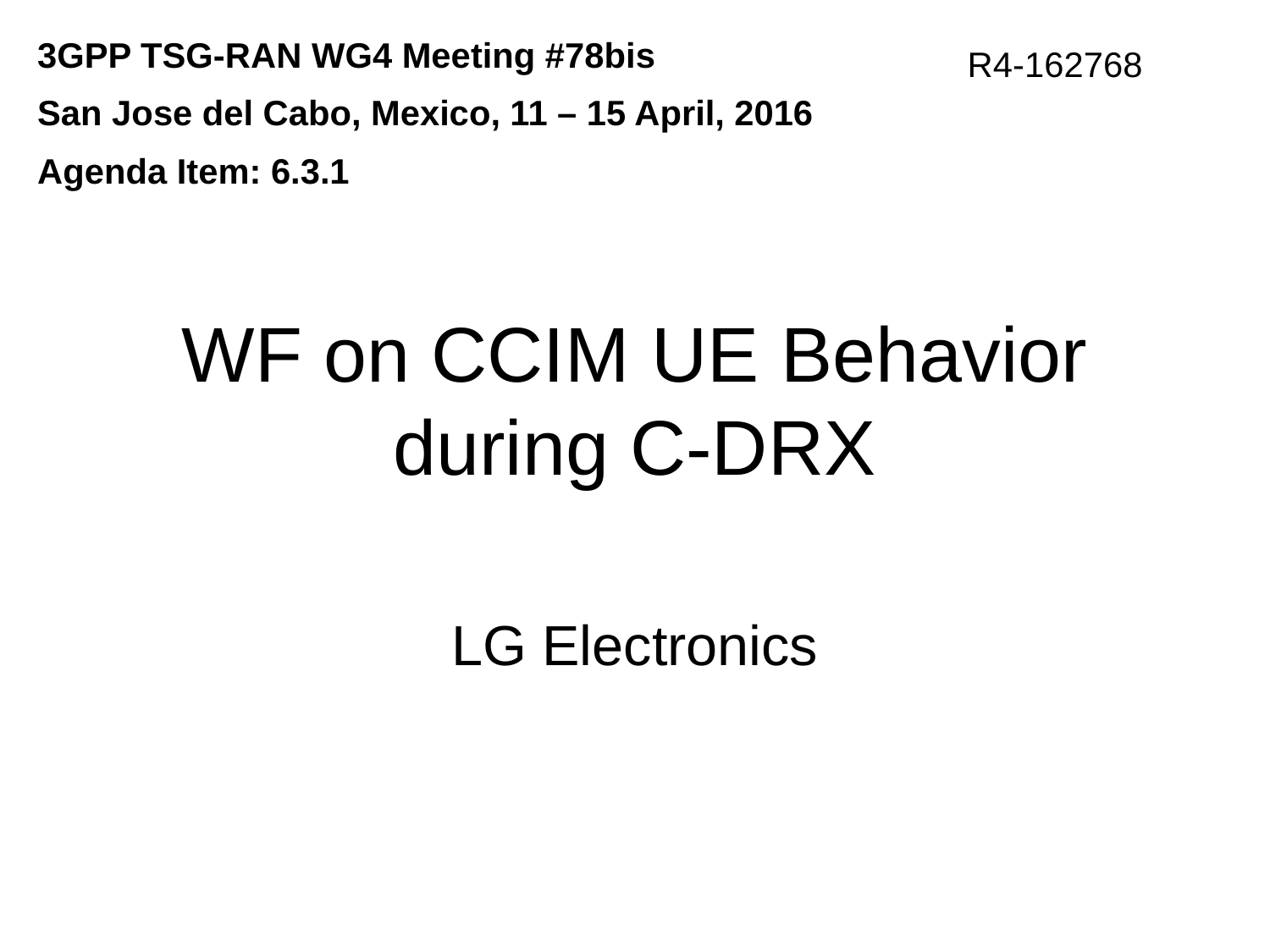

3GPP TSG-RAN WG4 Meeting #78bis
San Jose del Cabo, Mexico, 11 – 15 April, 2016
Agenda Item: 6.3.1
R4-162768
# WF on CCIM UE Behavior during C-DRX
LG Electronics